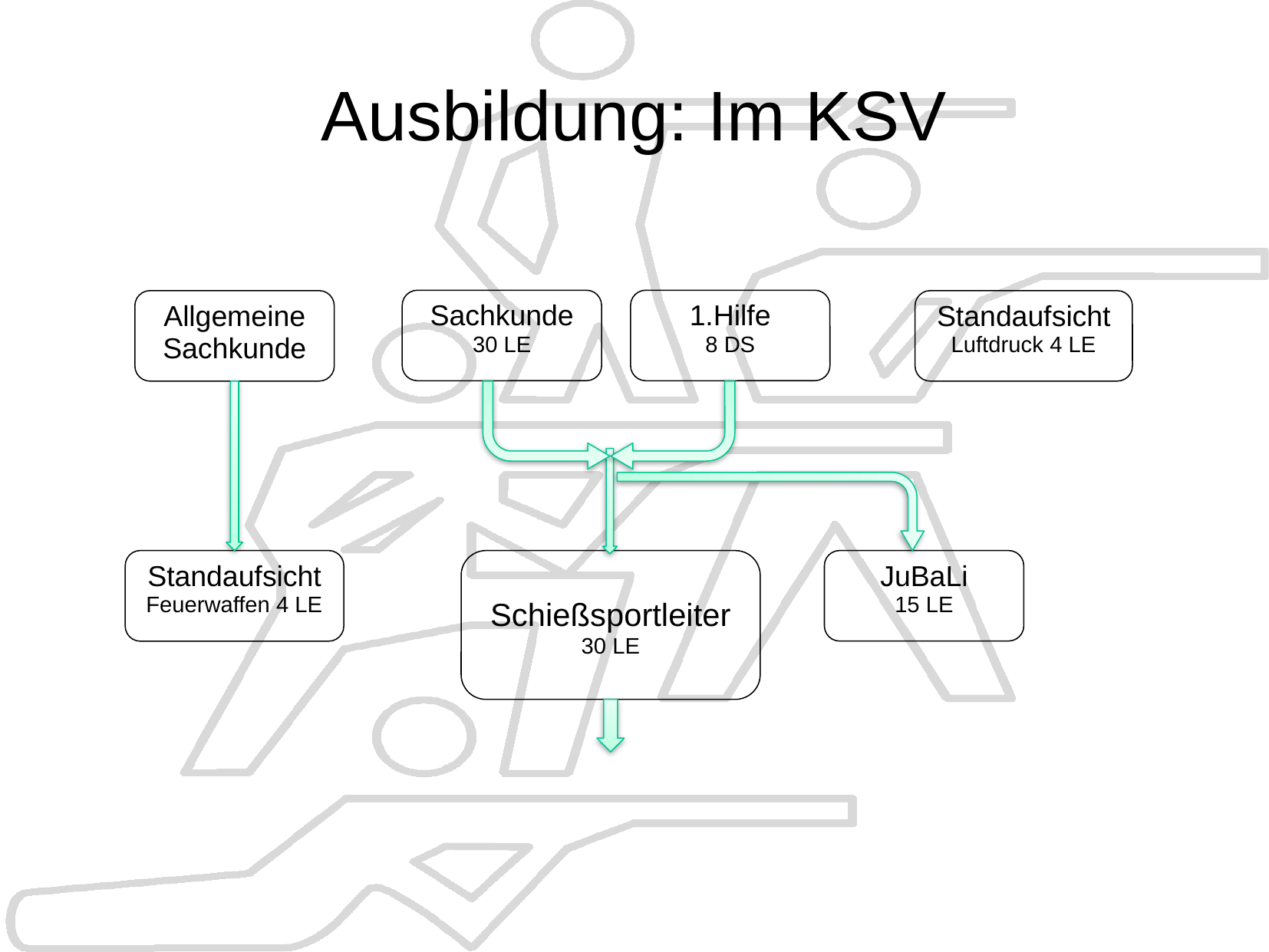

# Ausbildung: Im KSV
Sachkunde
30 LE
1.Hilfe
8 DS
Allgemeine
Sachkunde
Standaufsicht
Luftdruck 4 LE

Standaufsicht
Feuerwaffen 4 LE

Schießsportleiter
30 LE
JuBaLi
15 LE